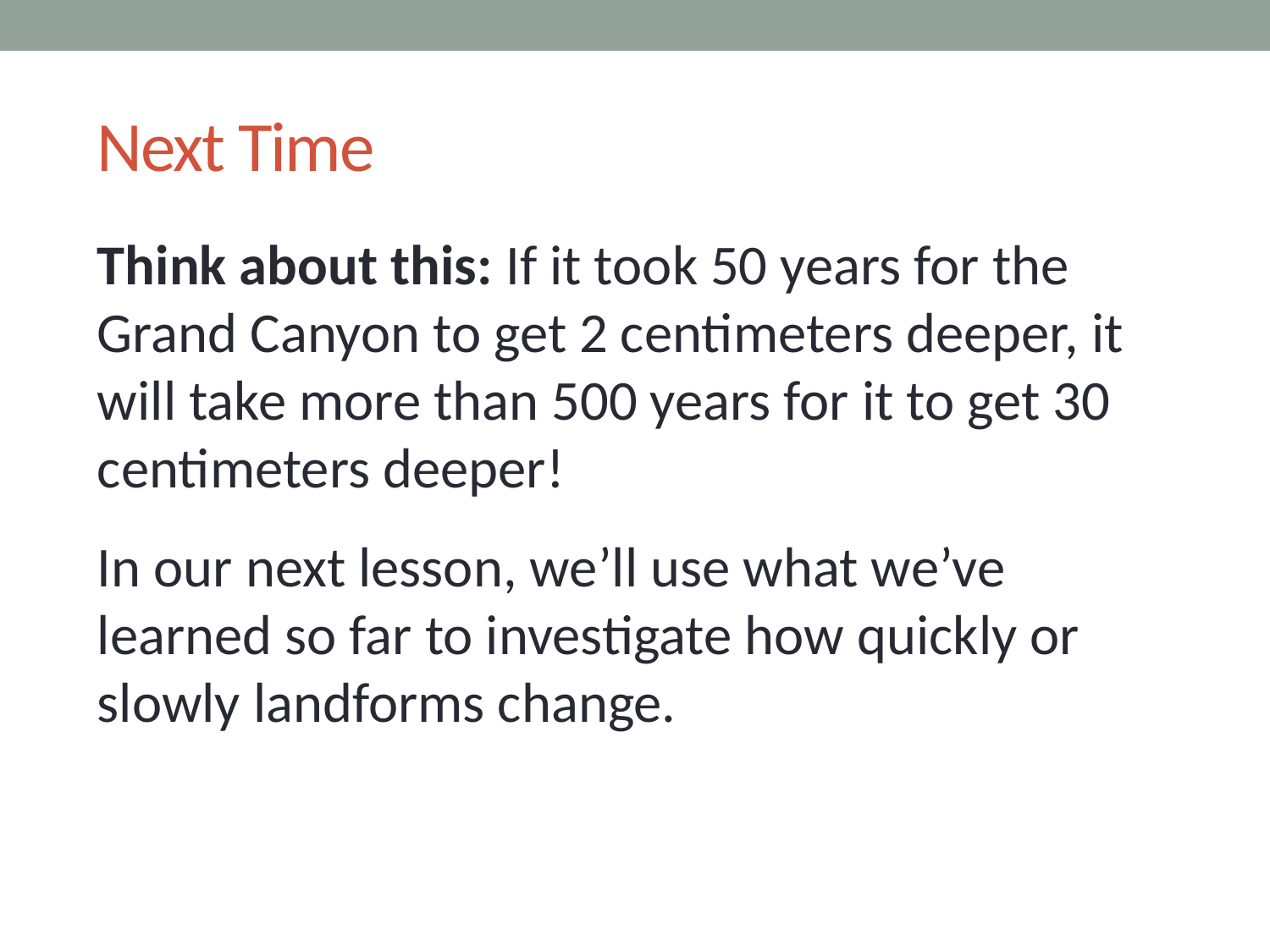

# Next Time
Think about this: If it took 50 years for the Grand Canyon to get 2 centimeters deeper, it will take more than 500 years for it to get 30 centimeters deeper!
In our next lesson, we’ll use what we’ve learned so far to investigate how quickly or slowly landforms change.